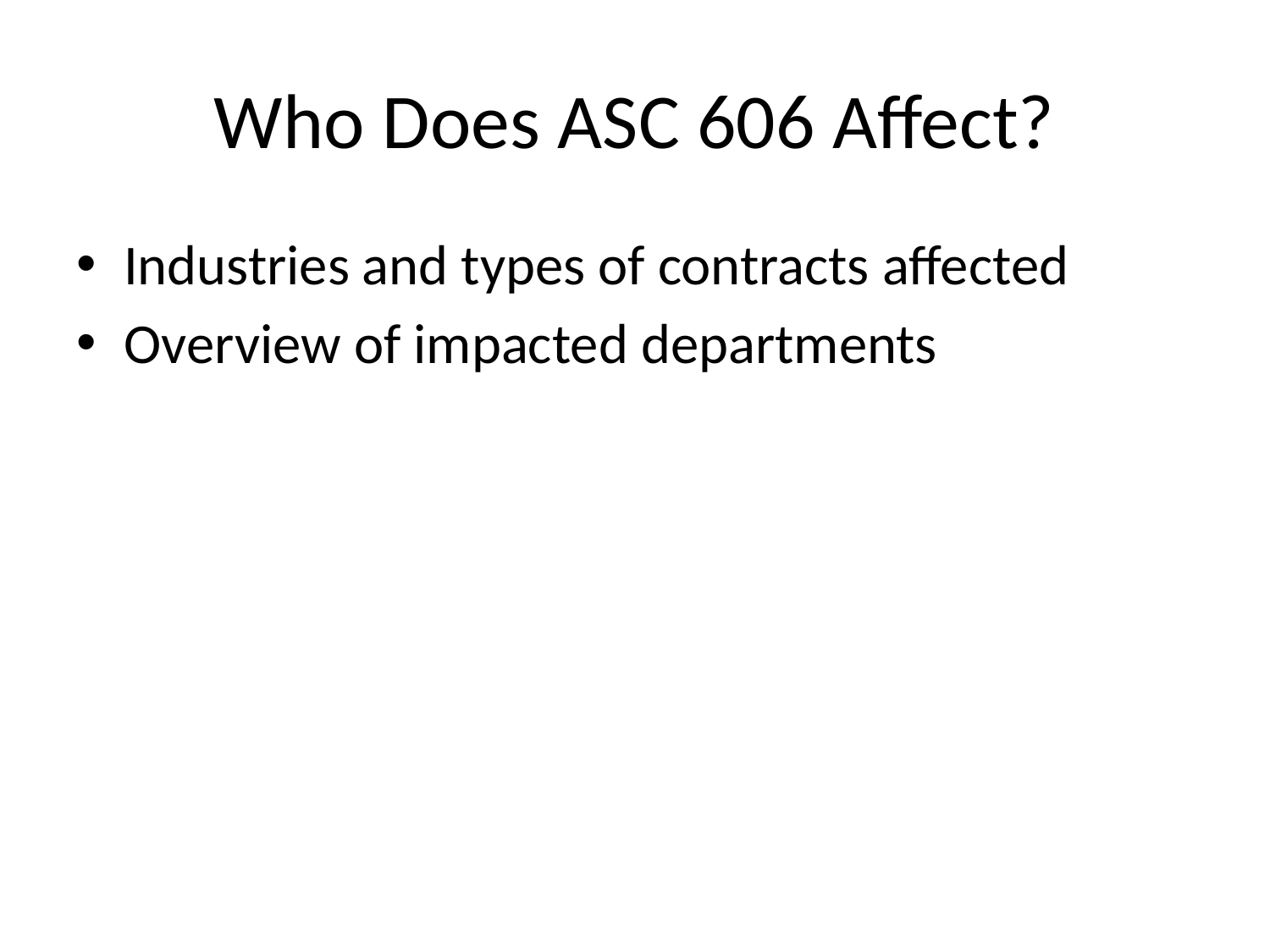

# Who Does ASC 606 Affect?
Industries and types of contracts affected
Overview of impacted departments